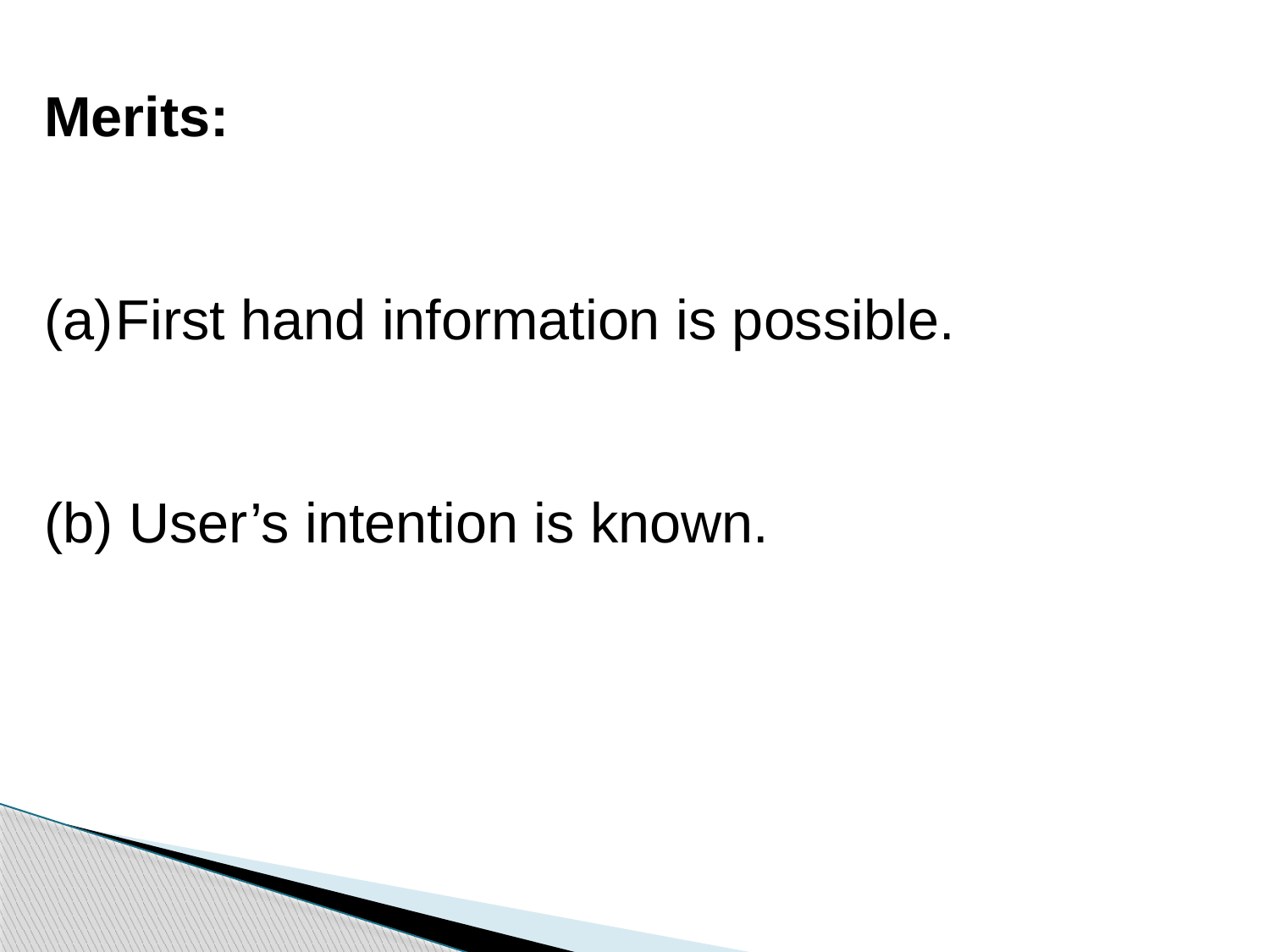

Merits:

First hand information is possible.

(b) User’s intention is known.